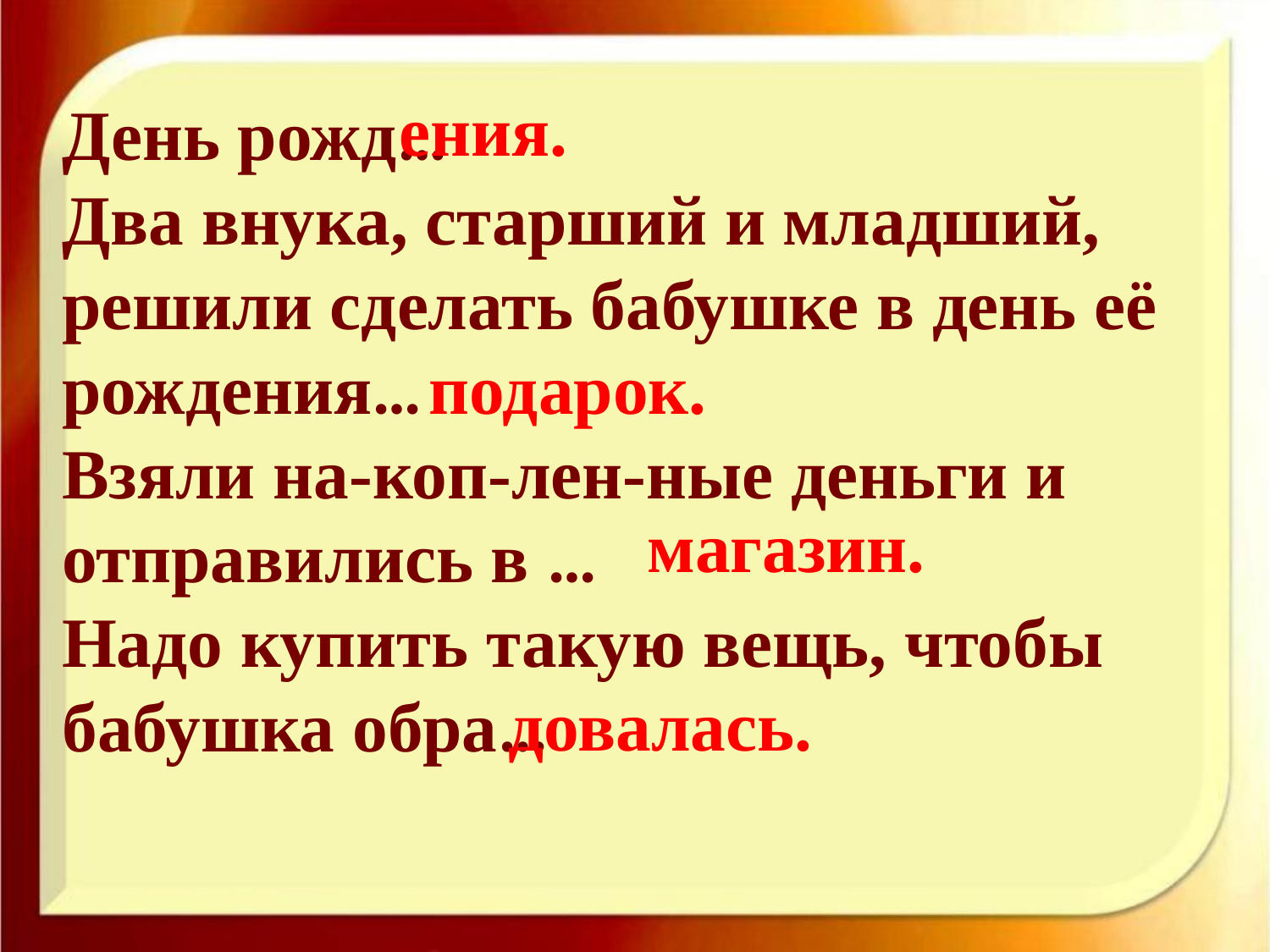

День рожд…
Два внука, старший и младший, решили сделать бабушке в день её рождения…
Взяли на-коп-лен-ные деньги и отправились в …
Надо купить такую вещь, чтобы бабушка обра…

ения.
подарок.
магазин.
довалась.